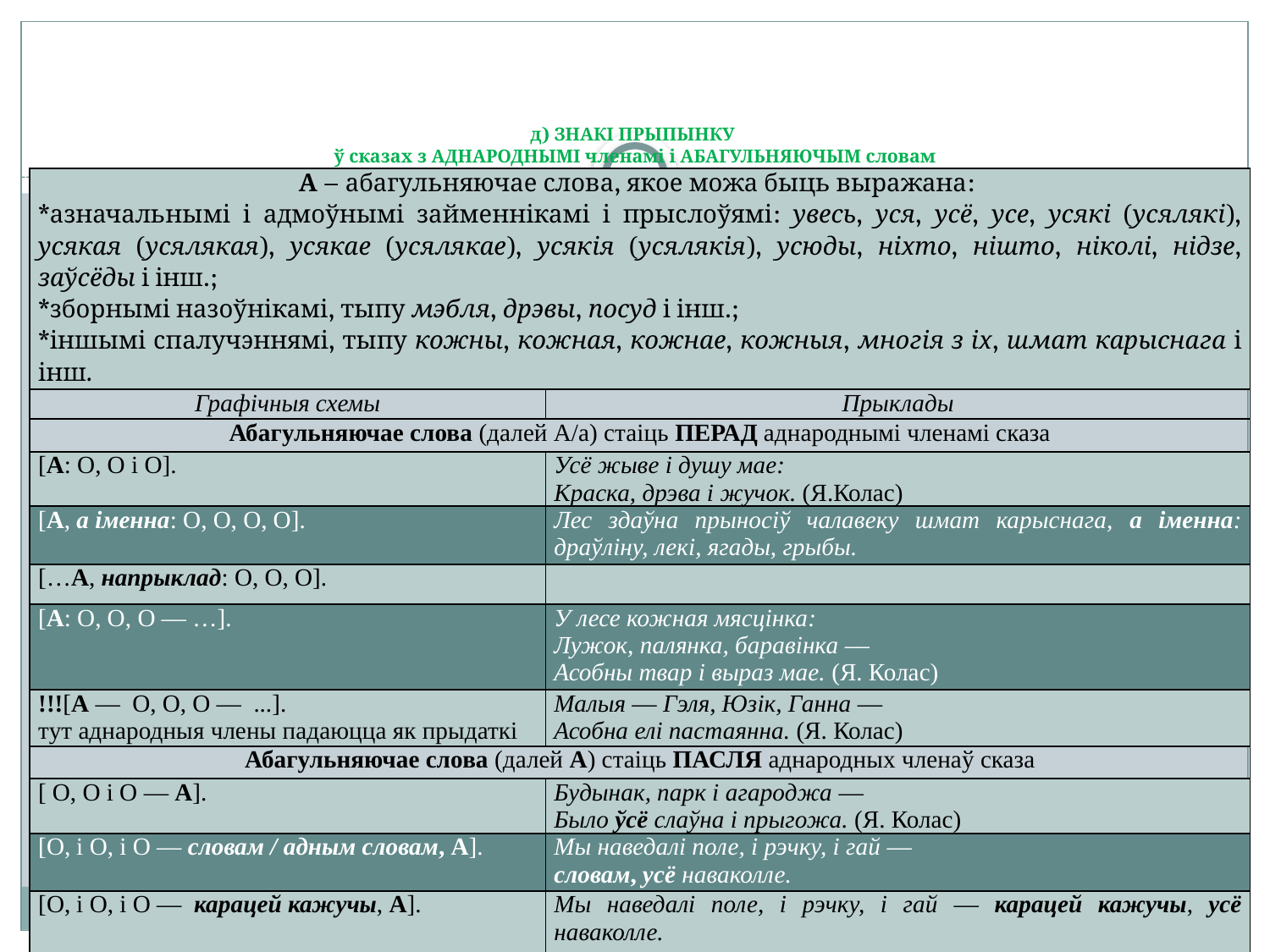

# д) ЗНАКІ ПРЫПЫНКУ ў сказах з АДНАРОДНЫМІ членамі і АБАГУЛЬНЯЮЧЫМ словам
| А – абагульняючае слова, якое можа быць выражана: \*азначальнымі і адмоўнымі займеннікамі і прыслоўямі: увесь, уся, усё, усе, усякі (усялякі), усякая (усялякая), усякае (усялякае), усякія (усялякія), усюды, ніхто, нішто, ніколі, нідзе, заўсёды і інш.; \*зборнымі назоўнікамі, тыпу мэбля, дрэвы, посуд і інш.; \*іншымі спалучэннямі, тыпу кожны, кожная, кожнае, кожныя, многія з іх, шмат карыснага і інш. |  |
| --- | --- |
| Графічныя схемы | Прыклады |
| Абагульняючае слова (далей А/а) стаіць ПЕРАД аднароднымі членамі сказа |  |
| [А: O, O і О]. | Усё жыве і душу мае: Краска, дрэва і жучок. (Я.Колас) |
| [А, а іменна: О, О, О, О]. | Лес здаўна прыносіў чалавеку шмат карыснага, а іменна: драўліну, лекі, ягады, грыбы. |
| […А, напрыклад: О, О, О]. |  |
| [А: O, O, O –– …]. | У лесе кожная мясцінка: Лужок, палянка, баравінка –– Асобны твар і выраз мае. (Я. Колас) |
| !!![А –– O, O, O –– ...]. тут аднародныя члены падаюцца як прыдаткі | Малыя –– Гэля, Юзік, Ганна –– Асобна елі пастаянна. (Я. Колас) |
| Абагульняючае слова (далей А) стаіць ПАСЛЯ аднародных членаў сказа |  |
| [ О, O і О –– А]. | Будынак, парк і агароджа –– Было ўсё слаўна і прыгожа. (Я. Колас) |
| [О, і O, і О –– словам / адным словам, А]. | Мы наведалі поле, і рэчку, і гай –– словам, усё наваколле. |
| [О, і O, і О –– карацей кажучы, А]. | Мы наведалі поле, і рэчку, і гай –– карацей кажучы, усё наваколле. |